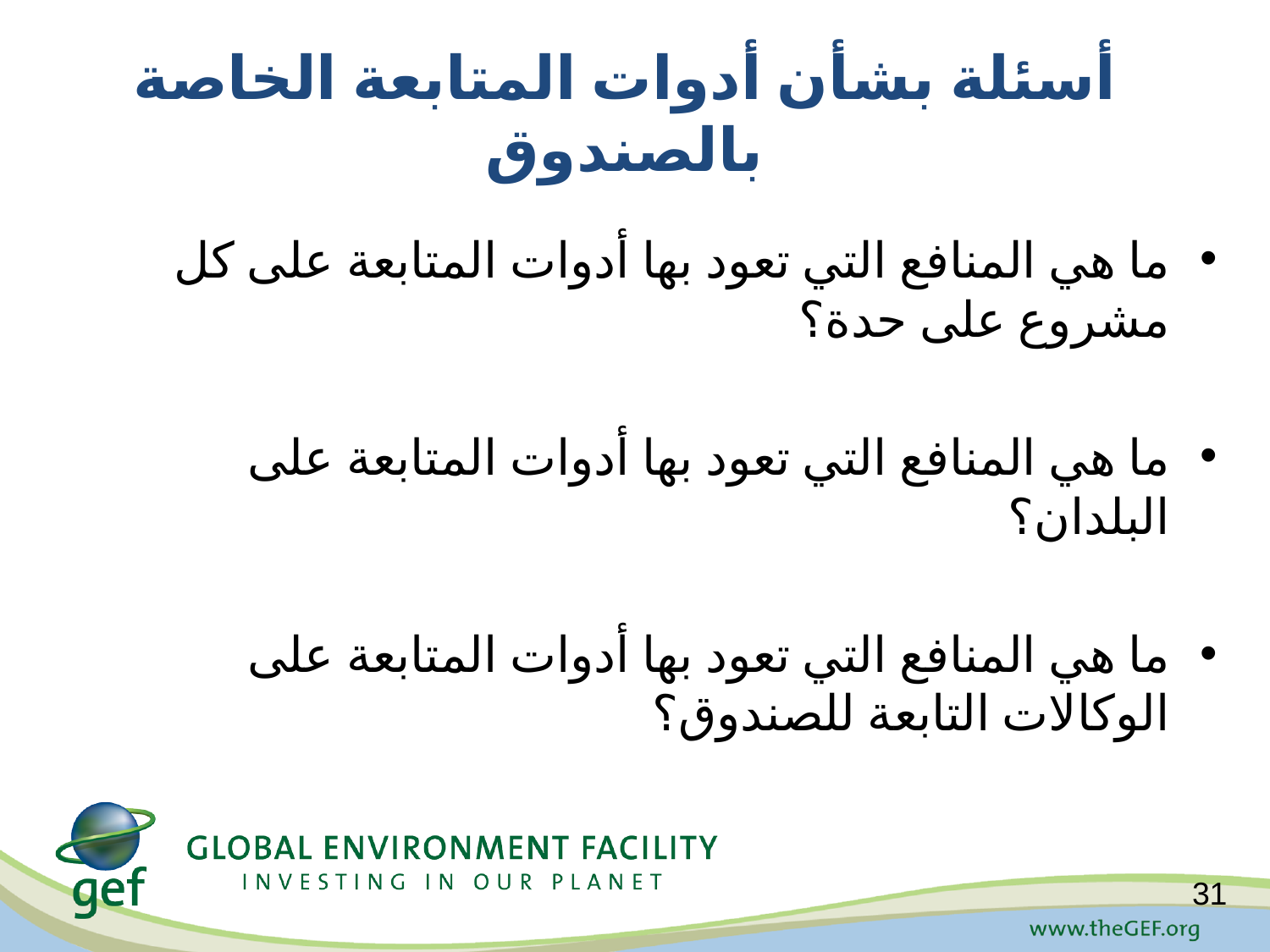

# أسئلة بشأن أدوات المتابعة الخاصة بالصندوق
ما هي المنافع التي تعود بها أدوات المتابعة على كل مشروع على حدة؟

ما هي المنافع التي تعود بها أدوات المتابعة على البلدان؟

ما هي المنافع التي تعود بها أدوات المتابعة على الوكالات التابعة للصندوق؟
31